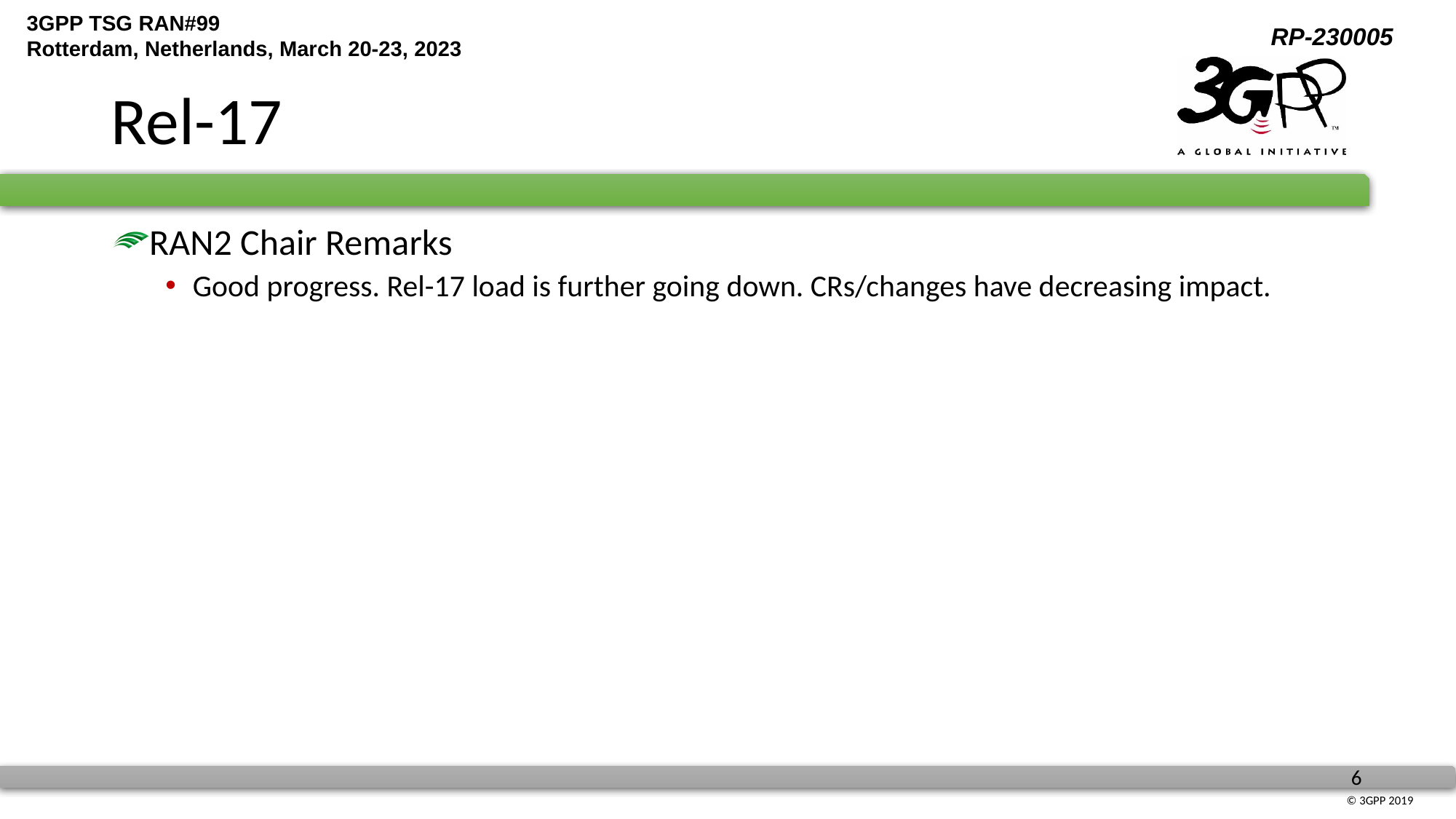

# Rel-17
RAN2 Chair Remarks
Good progress. Rel-17 load is further going down. CRs/changes have decreasing impact.